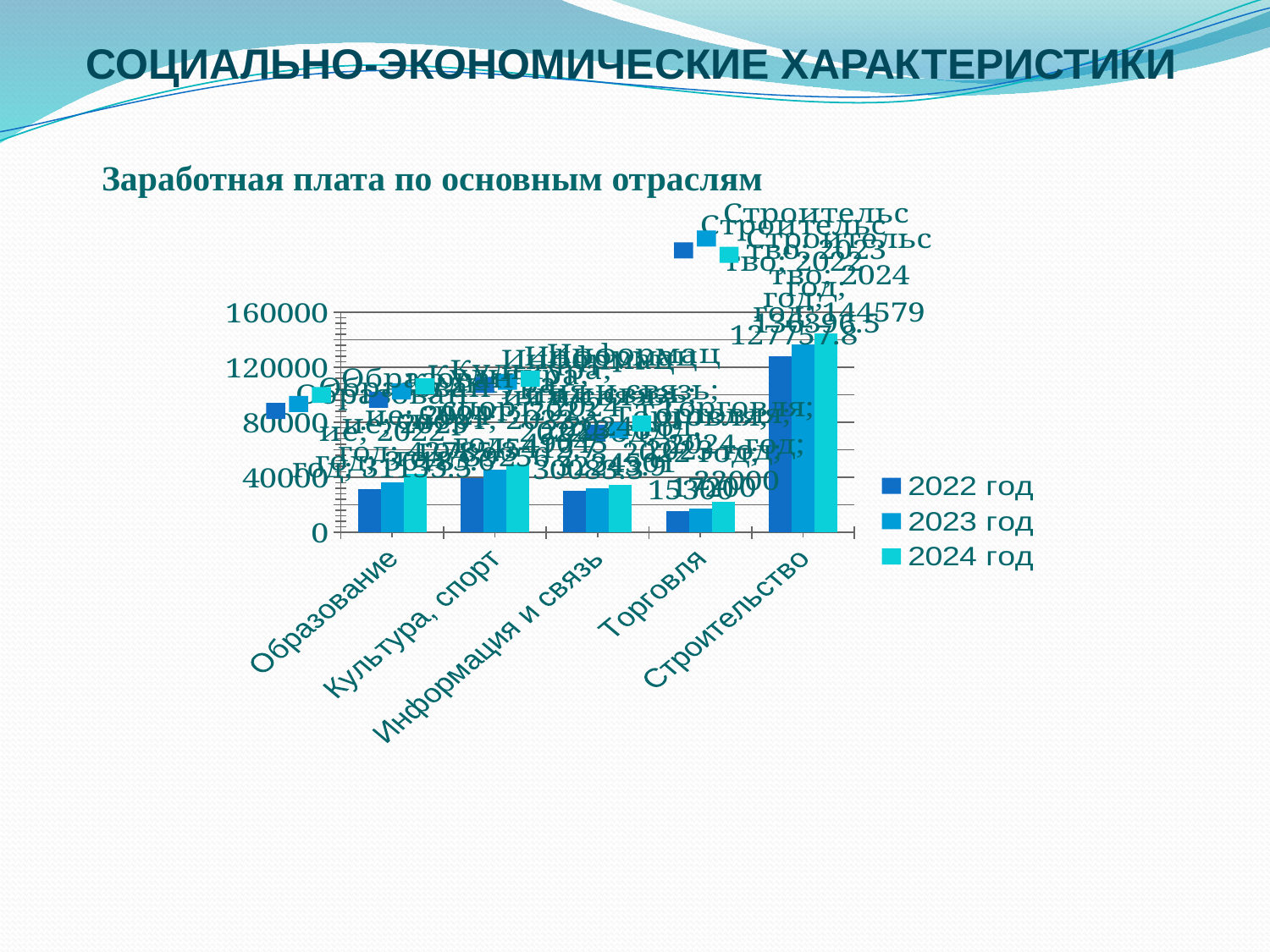

СОЦИАЛЬНО-ЭКОНОМИЧЕСКИЕ ХАРАКТЕРИСТИКИ
Заработная плата по основным отраслям

### Chart

| Category | 2022 год | 2023 год | 2024 год |
|---|---|---|---|
| Образование | 31153.5 | 36183.6 | 42785.3 |
| Культура, спорт | 39256.2 | 45412.7 | 49045.0 |
| Информация и связь | 30083.3 | 32243.9 | 34501.0 |
| Торговля | 15300.0 | 17200.0 | 22000.0 |
| Строительство | 127757.8 | 136396.5 | 144579.0 |